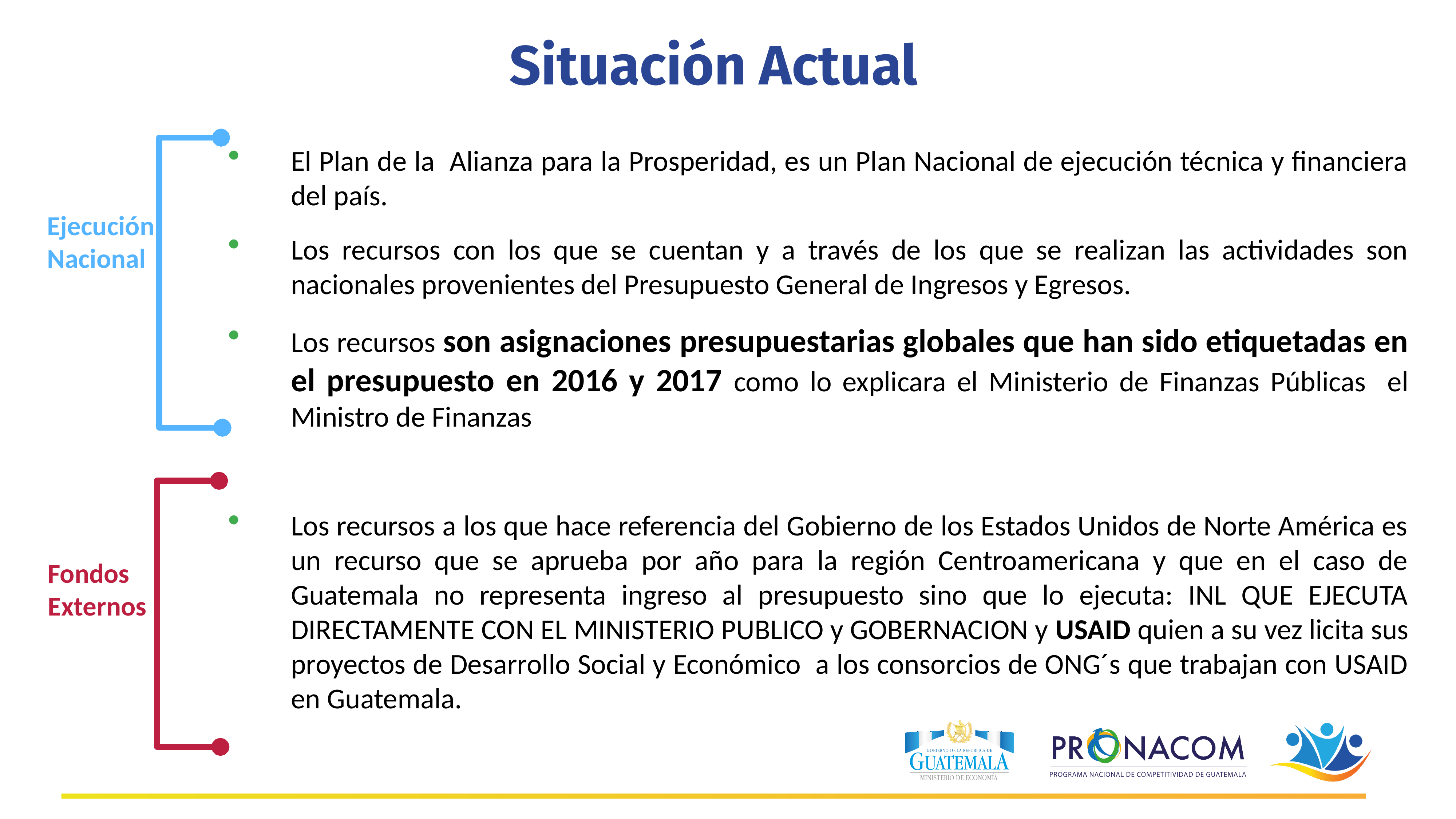

# Situación Actual

El Plan de la  Alianza para la Prosperidad, es un Plan Nacional de ejecución técnica y financiera del país.
Los recursos con los que se cuentan y a través de los que se realizan las actividades son nacionales provenientes del Presupuesto General de Ingresos y Egresos.
Los recursos son asignaciones presupuestarias globales que han sido etiquetadas en el presupuesto en 2016 y 2017 como lo explicara el Ministerio de Finanzas Públicas  el Ministro de Finanzas

Los recursos a los que hace referencia del Gobierno de los Estados Unidos de Norte América es un recurso que se aprueba por año para la región Centroamericana y que en el caso de Guatemala no representa ingreso al presupuesto sino que lo ejecuta: INL QUE EJECUTA DIRECTAMENTE CON EL MINISTERIO PUBLICO y GOBERNACION y USAID quien a su vez licita sus proyectos de Desarrollo Social y Económico  a los consorcios de ONG´s que trabajan con USAID en Guatemala.
Ejecución
Nacional

Fondos
Externos